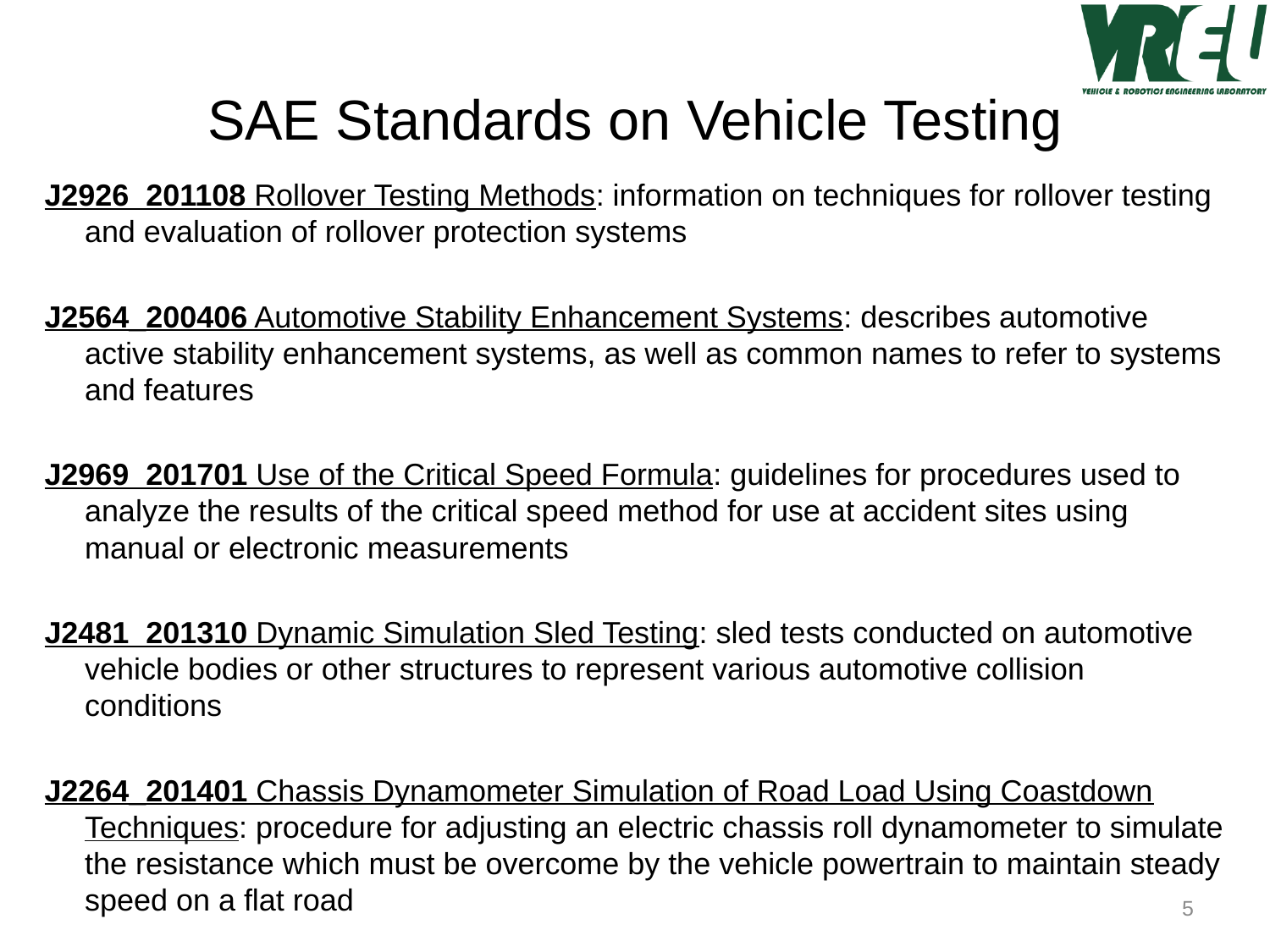

# SAE Standards on Vehicle Testing
J2926_201108 Rollover Testing Methods: information on techniques for rollover testing and evaluation of rollover protection systems

J2564_200406 Automotive Stability Enhancement Systems: describes automotive active stability enhancement systems, as well as common names to refer to systems and features

J2969_201701 Use of the Critical Speed Formula: guidelines for procedures used to analyze the results of the critical speed method for use at accident sites using manual or electronic measurements

J2481_201310 Dynamic Simulation Sled Testing: sled tests conducted on automotive vehicle bodies or other structures to represent various automotive collision conditions

J2264_201401 Chassis Dynamometer Simulation of Road Load Using Coastdown Techniques: procedure for adjusting an electric chassis roll dynamometer to simulate the resistance which must be overcome by the vehicle powertrain to maintain steady speed on a flat road
5